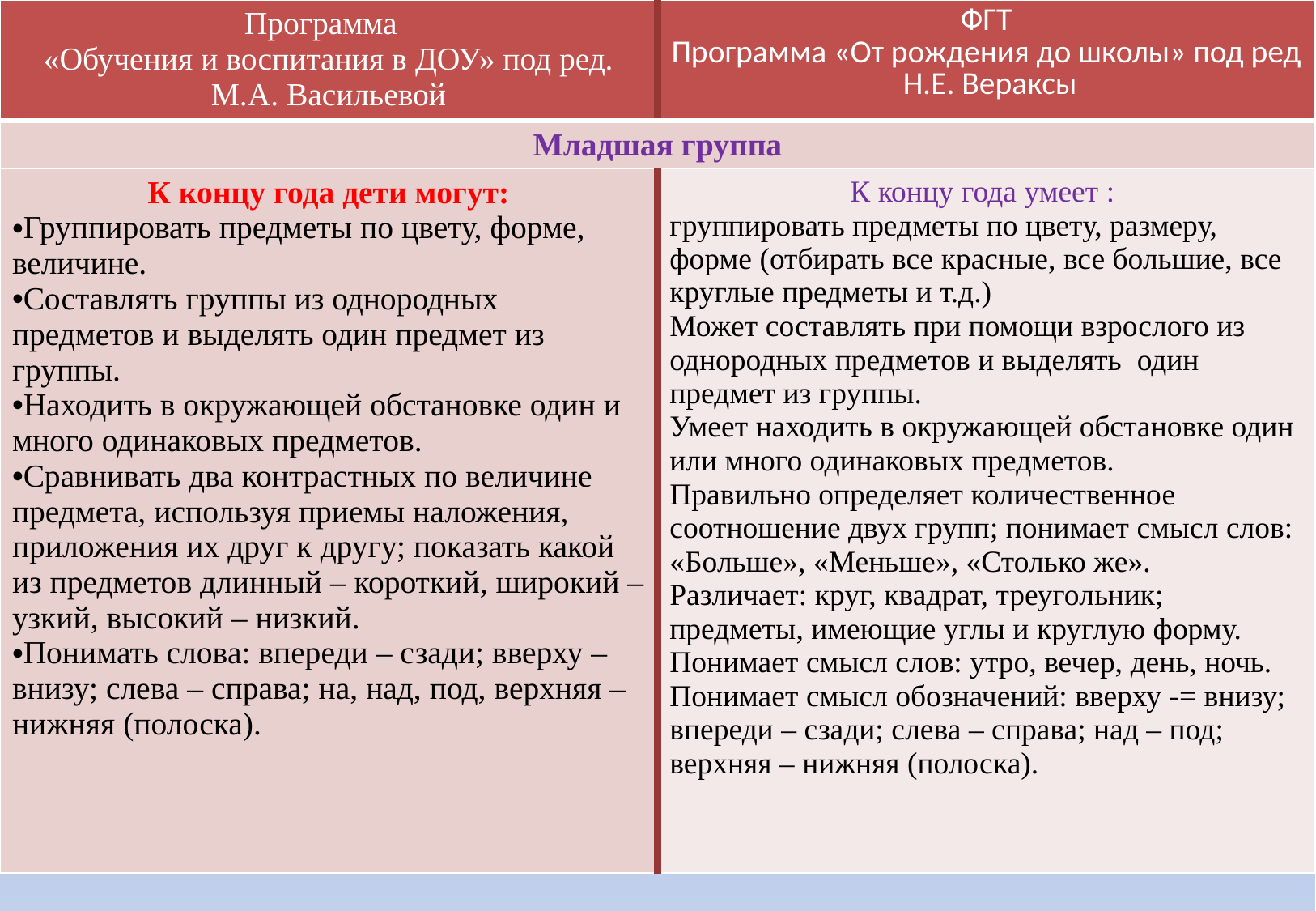

| Программа «Обучения и воспитания в ДОУ» под ред. М.А. Васильевой | ФГТ Программа «От рождения до школы» под ред Н.Е. Вераксы |
| --- | --- |
| Младшая группа |  |
| К концу года дети могут: Группировать предметы по цвету, форме, величине. Составлять группы из однородных предметов и выделять один предмет из группы. Находить в окружающей обстановке один и много одинаковых предметов. Сравнивать два контрастных по величине предмета, используя приемы наложения, приложения их друг к другу; показать какой из предметов длинный – короткий, широкий – узкий, высокий – низкий. Понимать слова: впереди – сзади; вверху – внизу; слева – справа; на, над, под, верхняя – нижняя (полоска). | К концу года умеет : группировать предметы по цвету, размеру, форме (отбирать все красные, все большие, все круглые предметы и т.д.) Может составлять при помощи взрослого из однородных предметов и выделять один предмет из группы. Умеет находить в окружающей обстановке один или много одинаковых предметов. Правильно определяет количественное соотношение двух групп; понимает смысл слов: «Больше», «Меньше», «Столько же». Различает: круг, квадрат, треугольник; предметы, имеющие углы и круглую форму. Понимает смысл слов: утро, вечер, день, ночь. Понимает смысл обозначений: вверху -= внизу; впереди – сзади; слева – справа; над – под; верхняя – нижняя (полоска). |